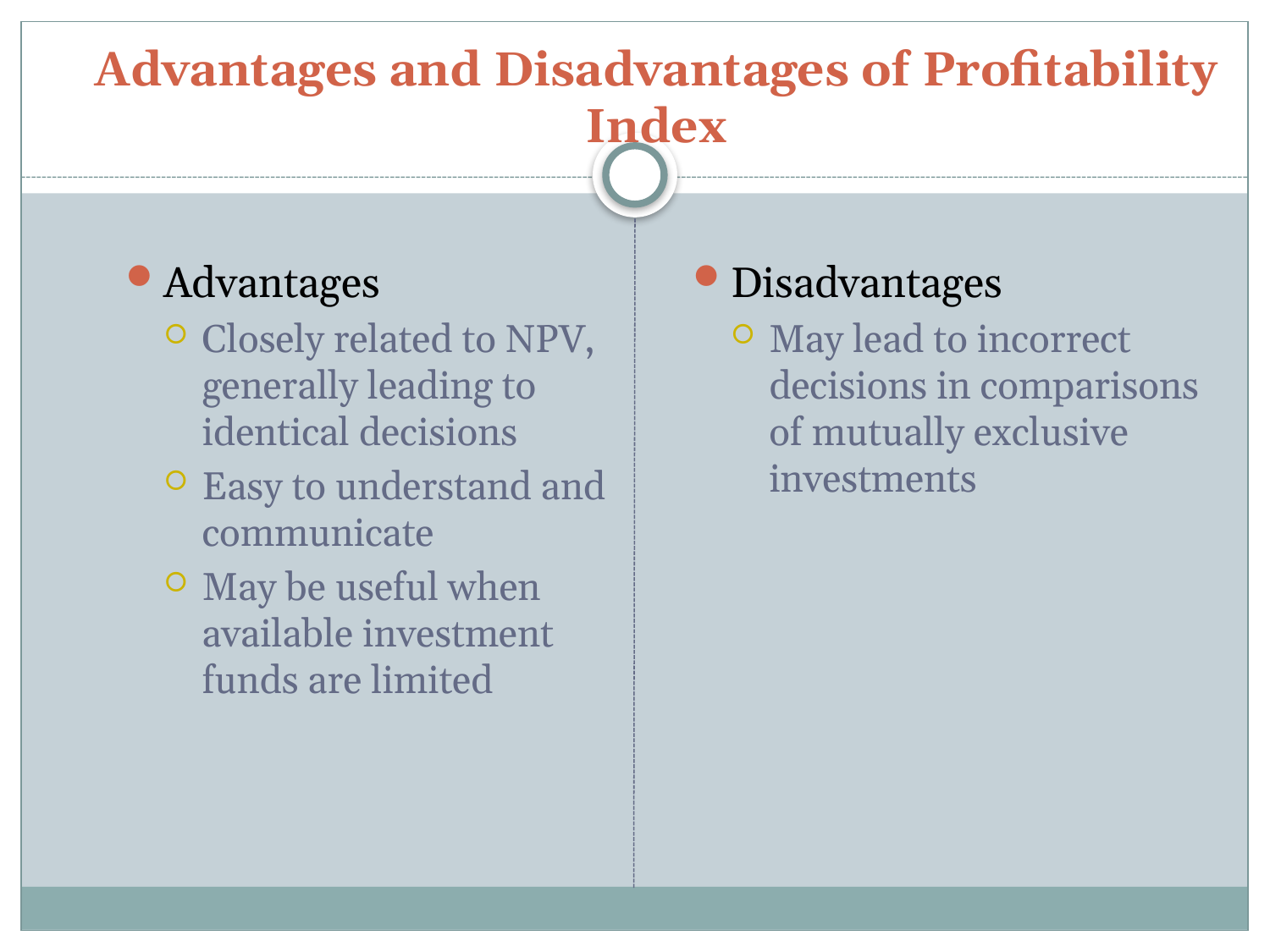

# Advantages and Disadvantages of Profitability Index
Advantages
Closely related to NPV, generally leading to identical decisions
Easy to understand and communicate
May be useful when available investment funds are limited
Disadvantages
May lead to incorrect decisions in comparisons of mutually exclusive investments